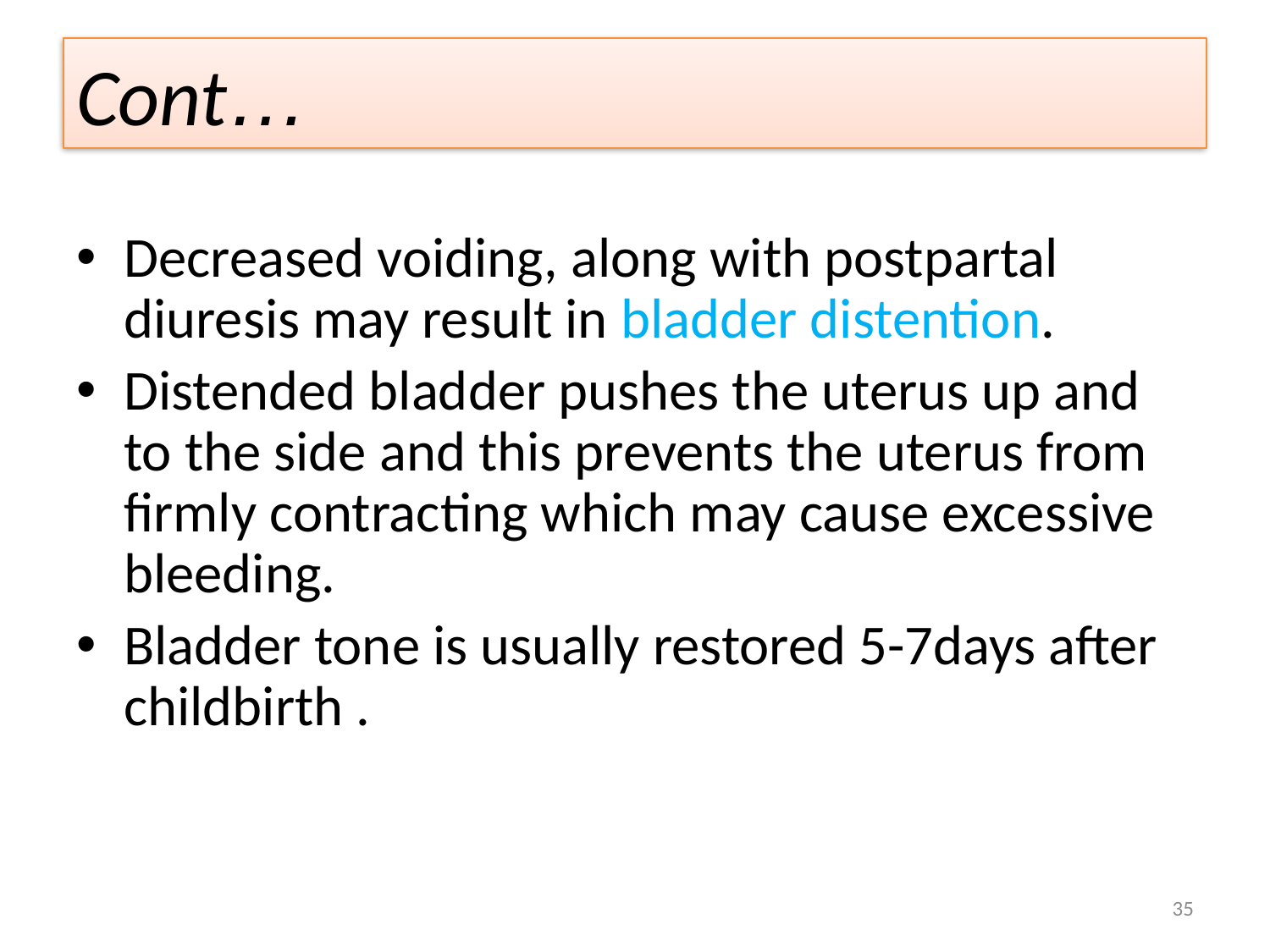

# Cont…
Decreased voiding, along with postpartal diuresis may result in bladder distention.
Distended bladder pushes the uterus up and to the side and this prevents the uterus from firmly contracting which may cause excessive bleeding.
Bladder tone is usually restored 5-7days after childbirth .
35